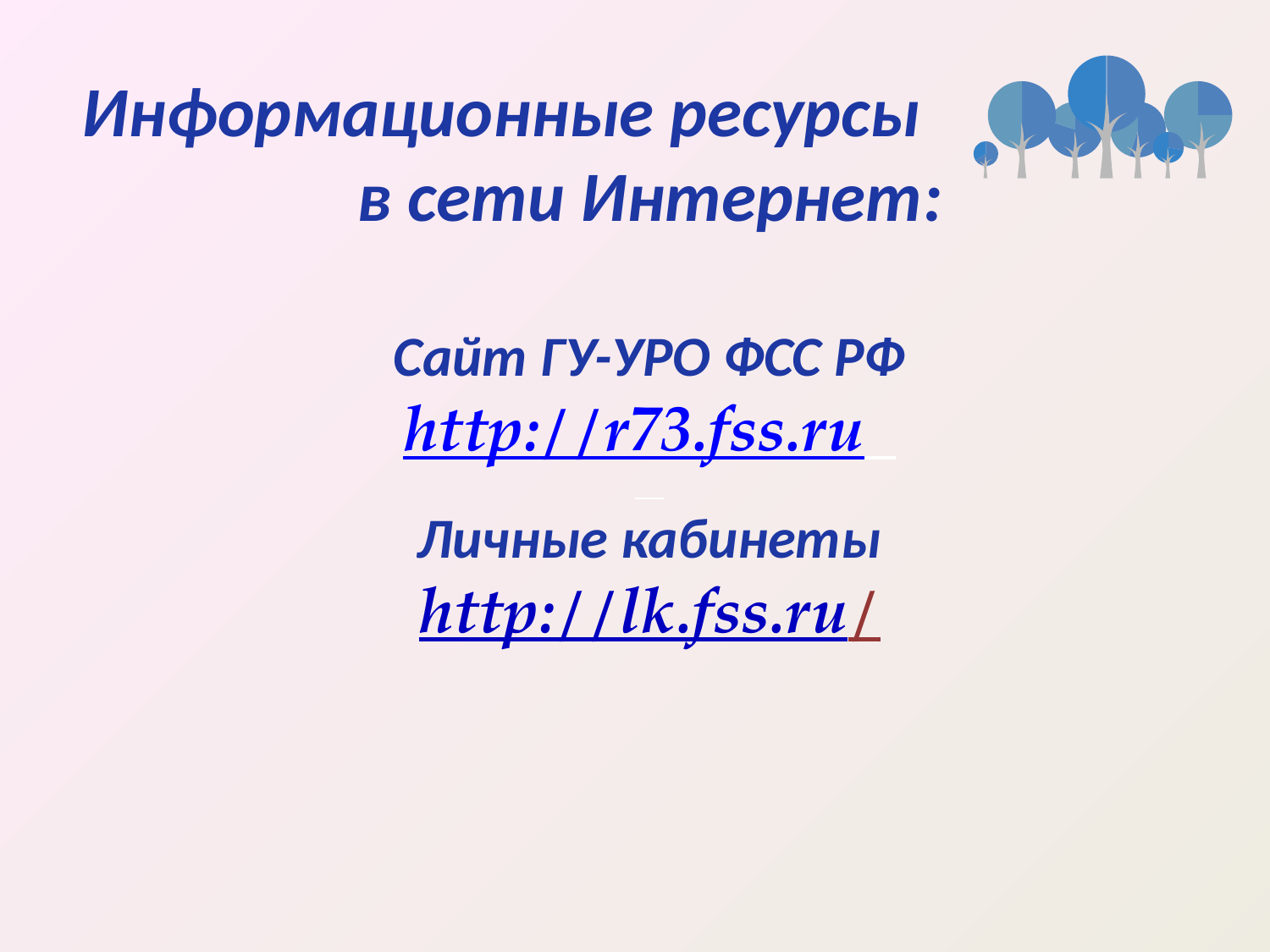

### Chart

| Category | Region 1 |
|---|---|
| 1 | 50.0 |
| 1 | 50.0 |

### Chart

| Category | Region 1 |
|---|---|
| 1 | 50.0 |
| 1 | 50.0 |

### Chart

| Category | Region 1 |
|---|---|
| 1 | 25.0 |
| 1 | 75.0 |

### Chart

| Category | Region 1 |
|---|---|
| 1 | 80.0 |
| 1 | 20.0 |

### Chart

| Category | Region 1 |
|---|---|
| 1 | 55.0 |
| 1 | 45.0 |

### Chart

| Category | Region 1 |
|---|---|
| 1 | 28.0 |
| 1 | 72.0 |

### Chart

| Category | Region 1 |
|---|---|
| 1 | 66.0 |
| 1 | 34.0 |
Информационные ресурсы
в сети Интернет:
Сайт ГУ-УРО ФСС РФ
http://r73.fss.ru
Личные кабинеты
http://lk.fss.ru/